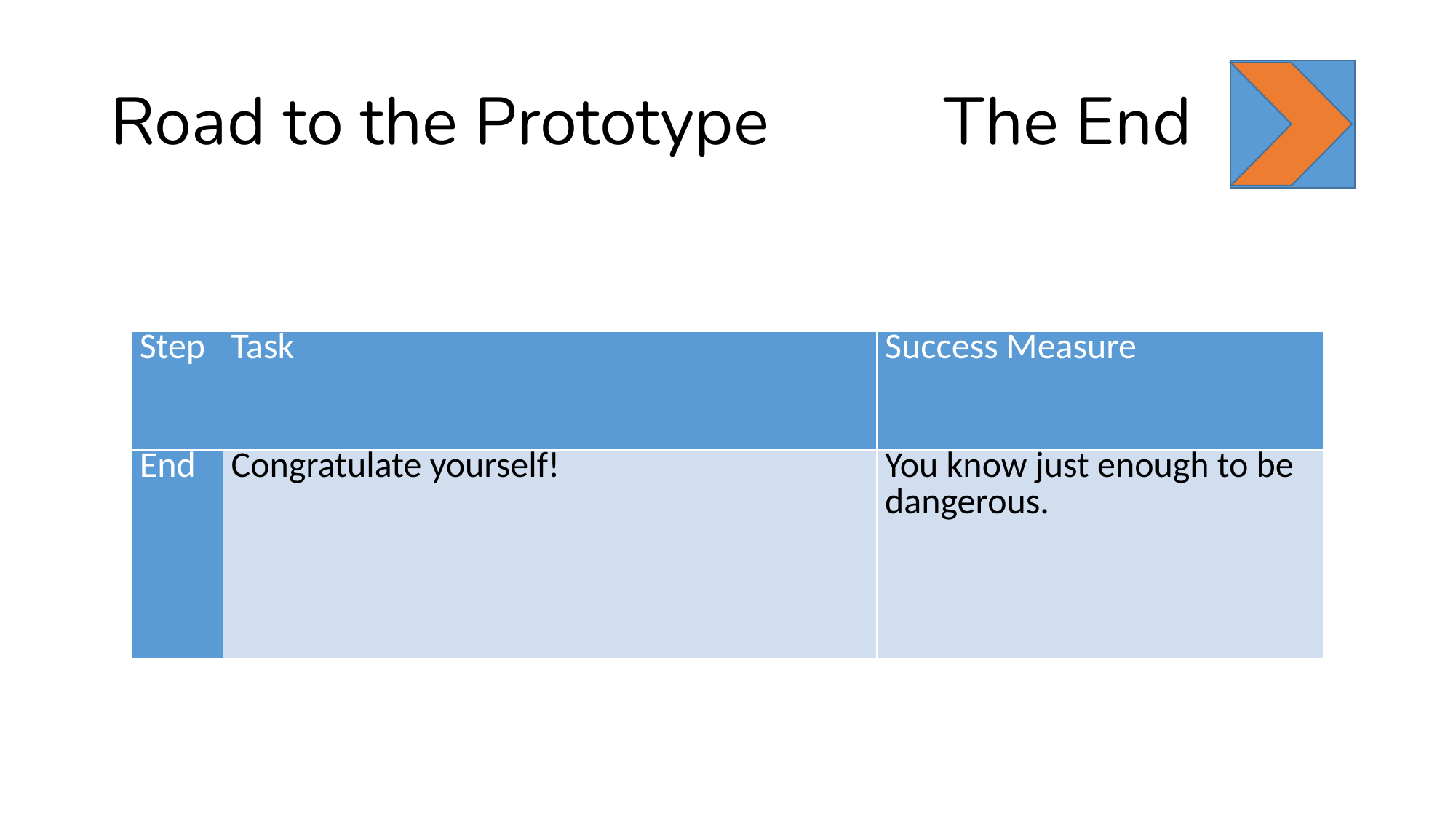

# Road to the Prototype	    The End

| Step | Task | Success Measure |
| --- | --- | --- |
| End | Congratulate yourself! | You know just enough to be dangerous. |